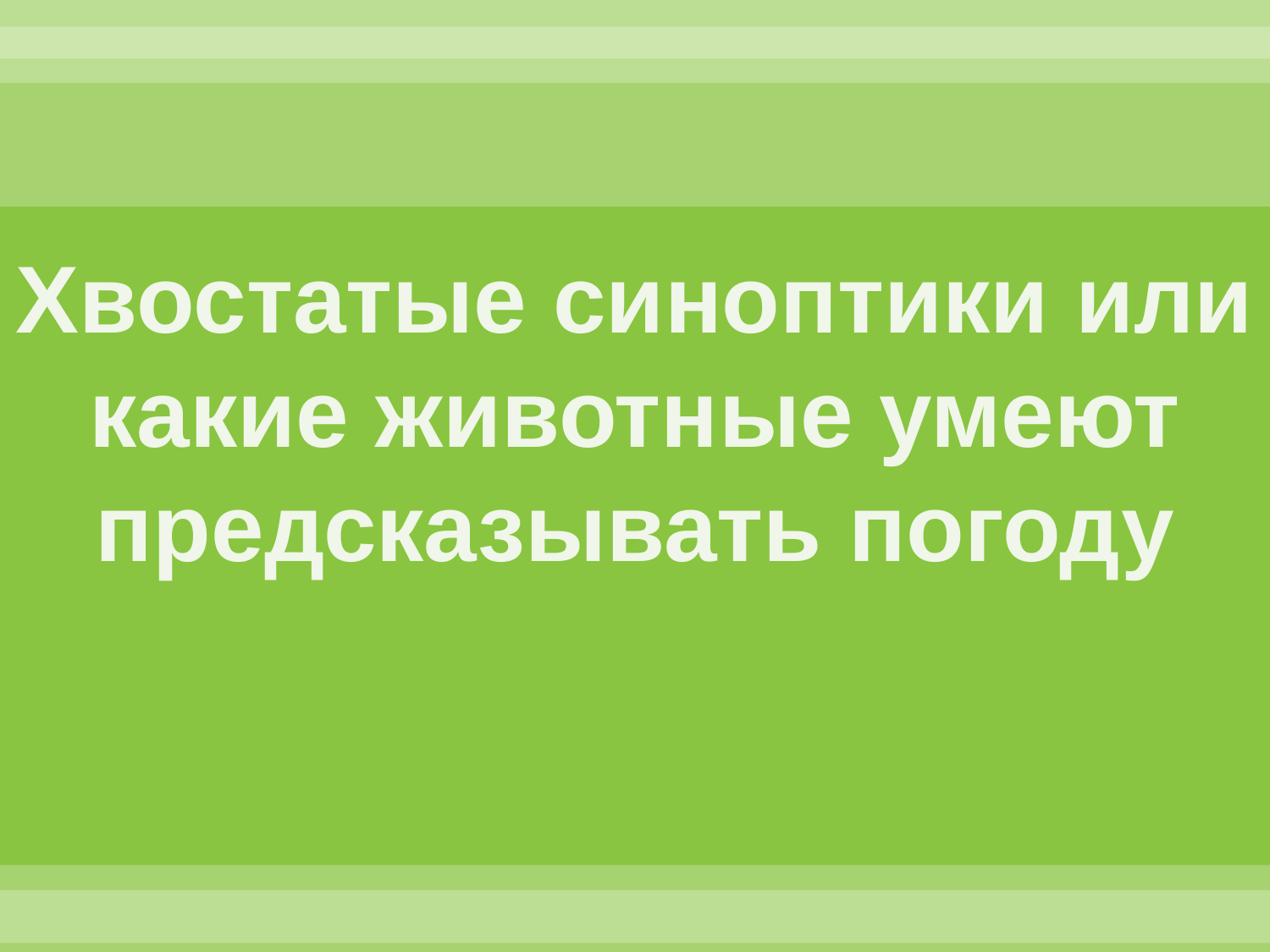

Хвостатые синоптики или какие животные умеют предсказывать погоду